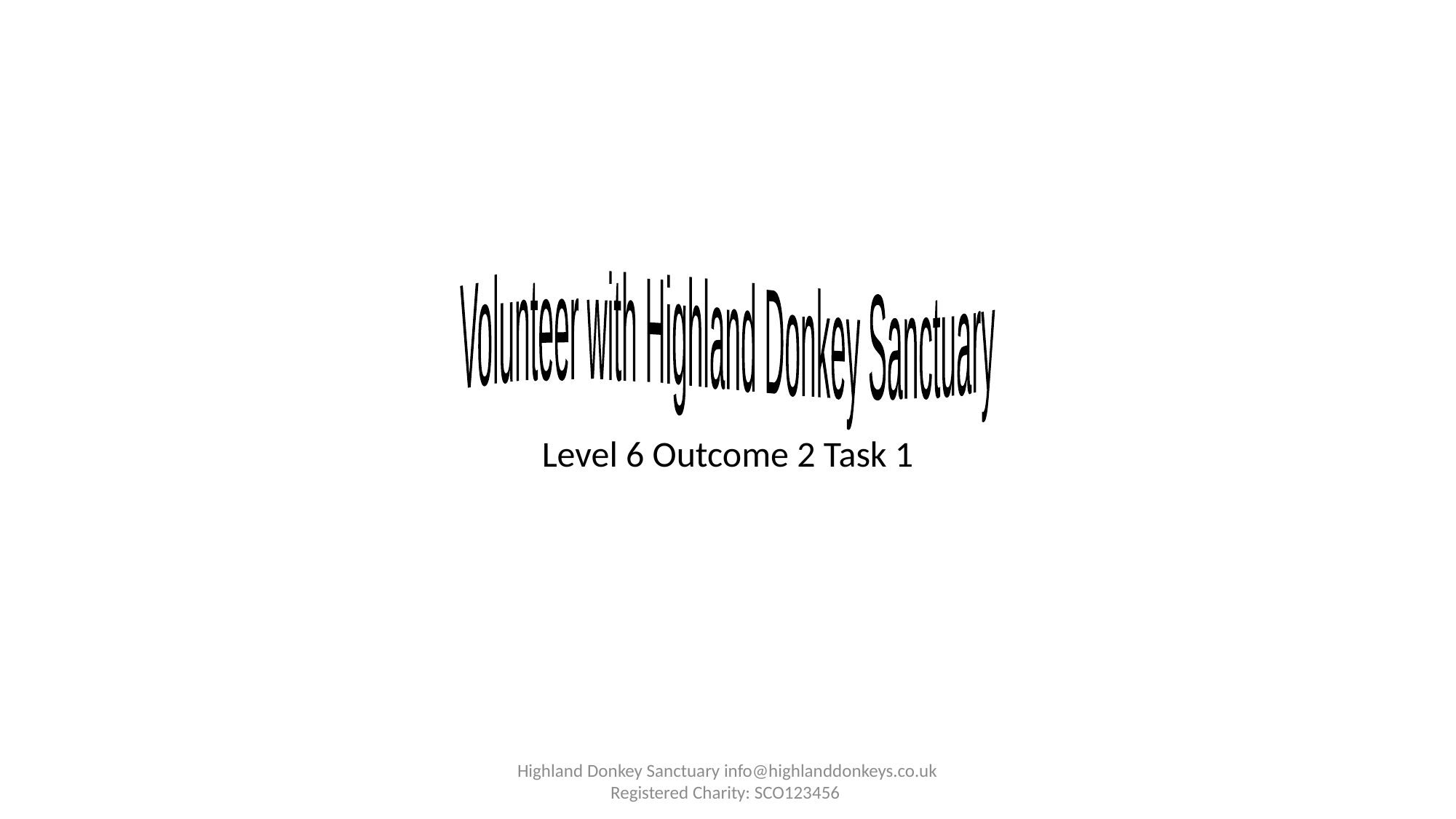

Volunteer with Highland Donkey Sanctuary
Level 6 Outcome 2 Task 1
Highland Donkey Sanctuary info@highlanddonkeys.co.uk
Registered Charity: SCO123456